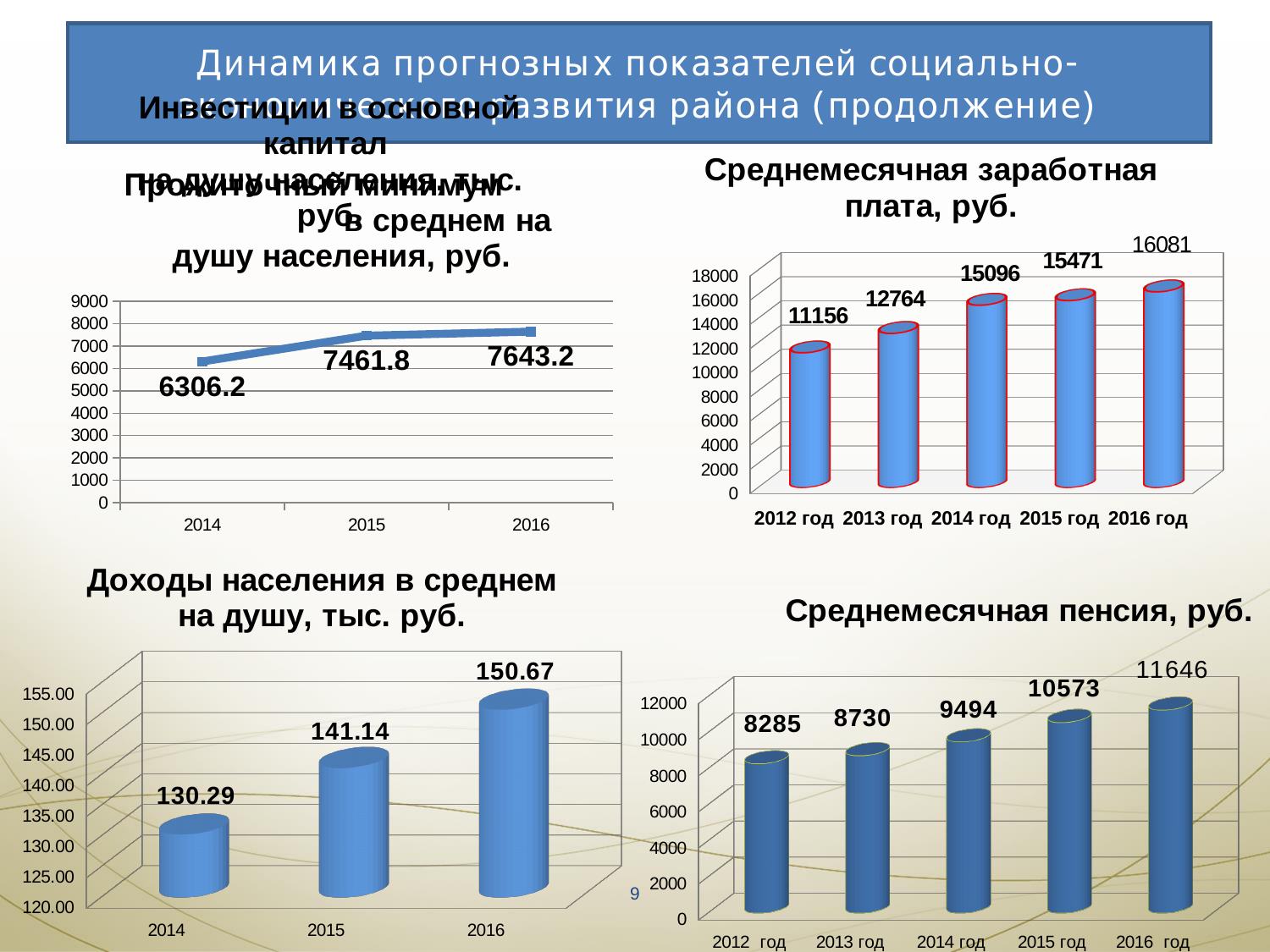

Динамика прогнозных показателей социально-экономического развития района (продолжение)

[unsupported chart]

### Chart: Прожиточный минимум                               в среднем на  душу населения, руб.

| Category | Прожиточный минимум в среднем на  душу населения, руб |
|---|---|
| 2014 | 6306.2 |
| 2015 | 7461.8 |
| 2016 | 7643.2 |

[unsupported chart]

[unsupported chart]

[unsupported chart]

9